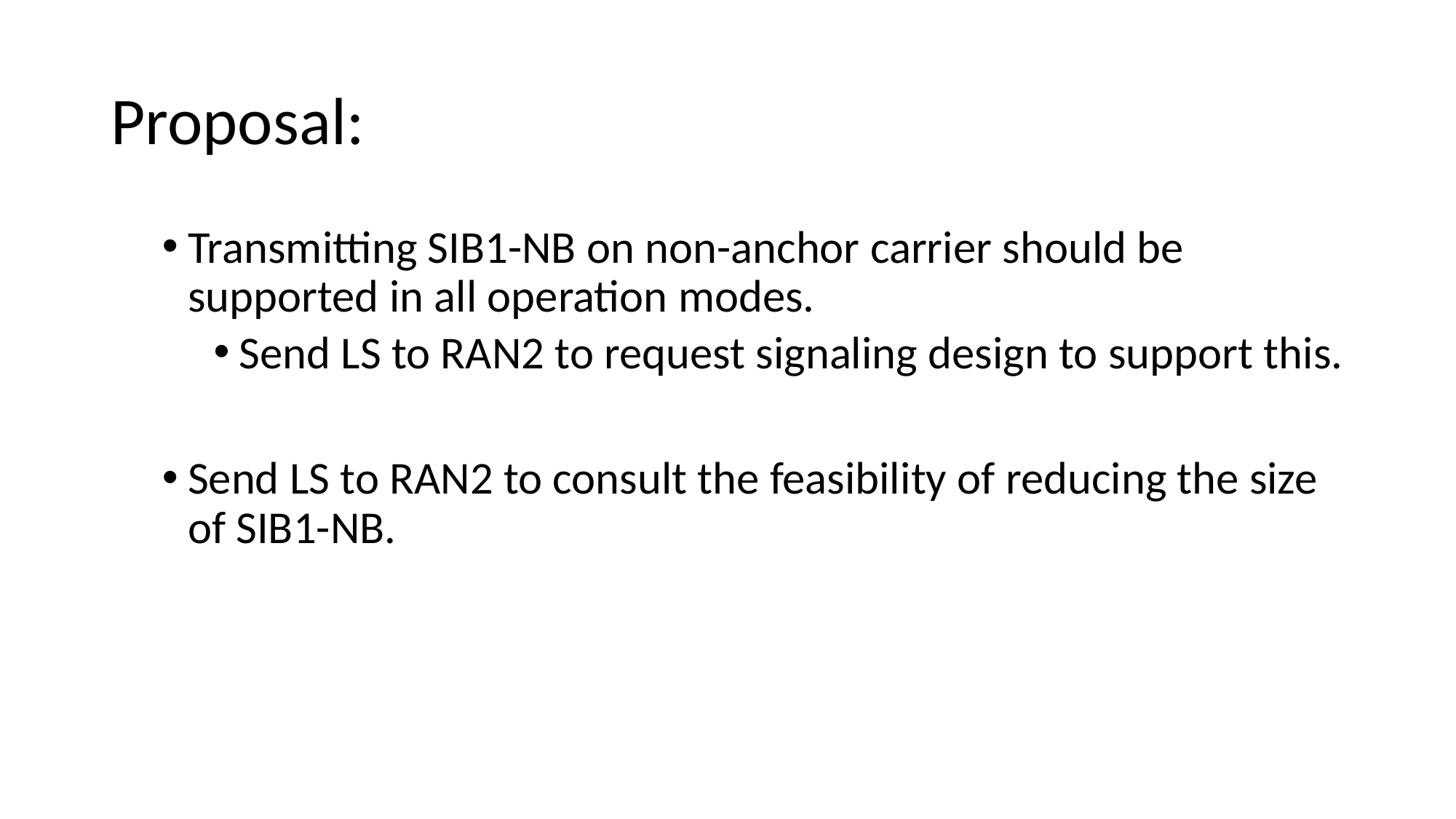

# Proposal:
Transmitting SIB1-NB on non-anchor carrier should be supported in all operation modes.
Send LS to RAN2 to request signaling design to support this.

Send LS to RAN2 to consult the feasibility of reducing the size of SIB1-NB.